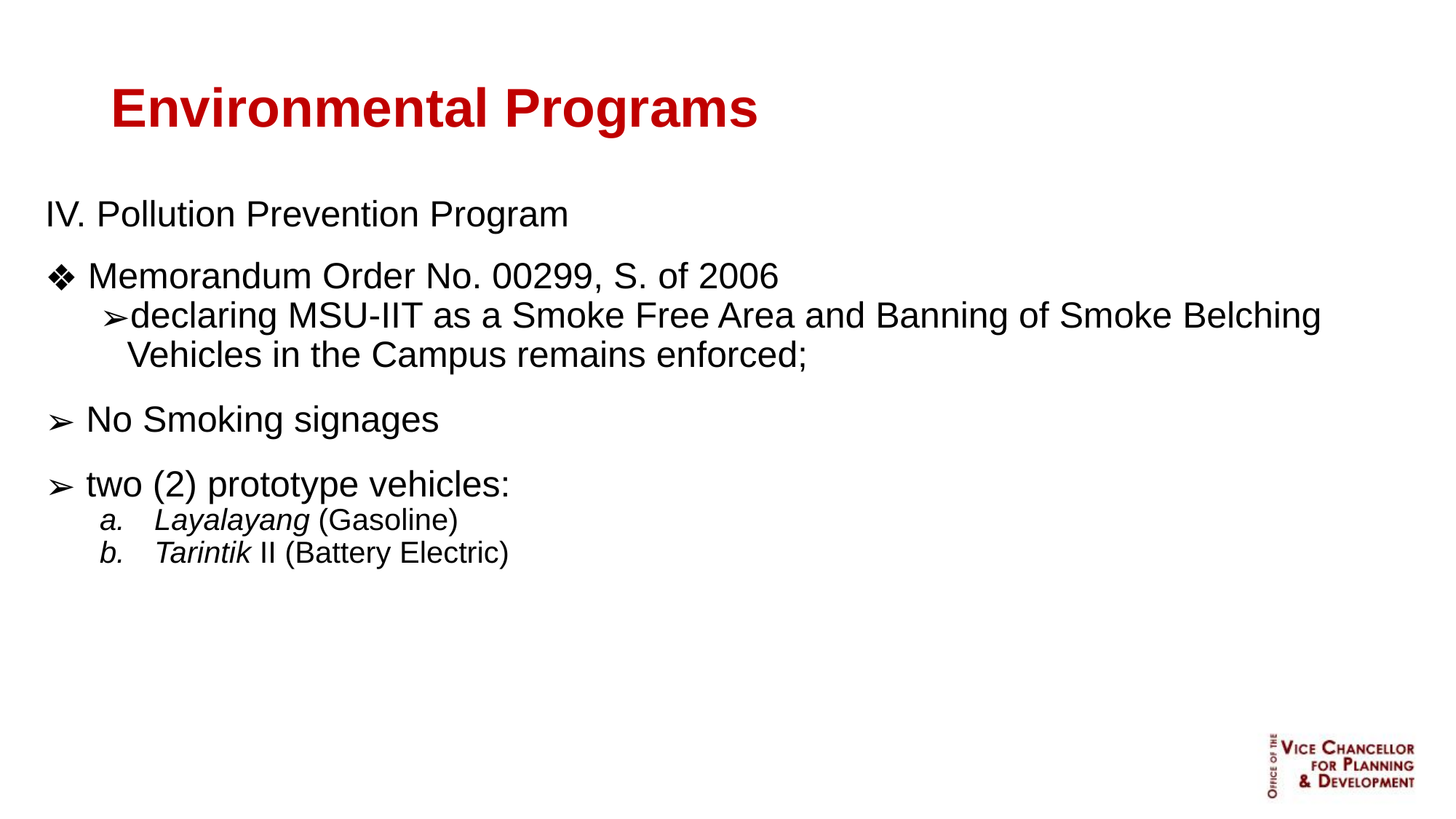

Environmental Programs
IV. Pollution Prevention Program

 Memorandum Order No. 00299, S. of 2006
declaring MSU-IIT as a Smoke Free Area and Banning of Smoke Belching Vehicles in the Campus remains enforced;

No Smoking signages

two (2) prototype vehicles:
Layalayang (Gasoline)
Tarintik II (Battery Electric)